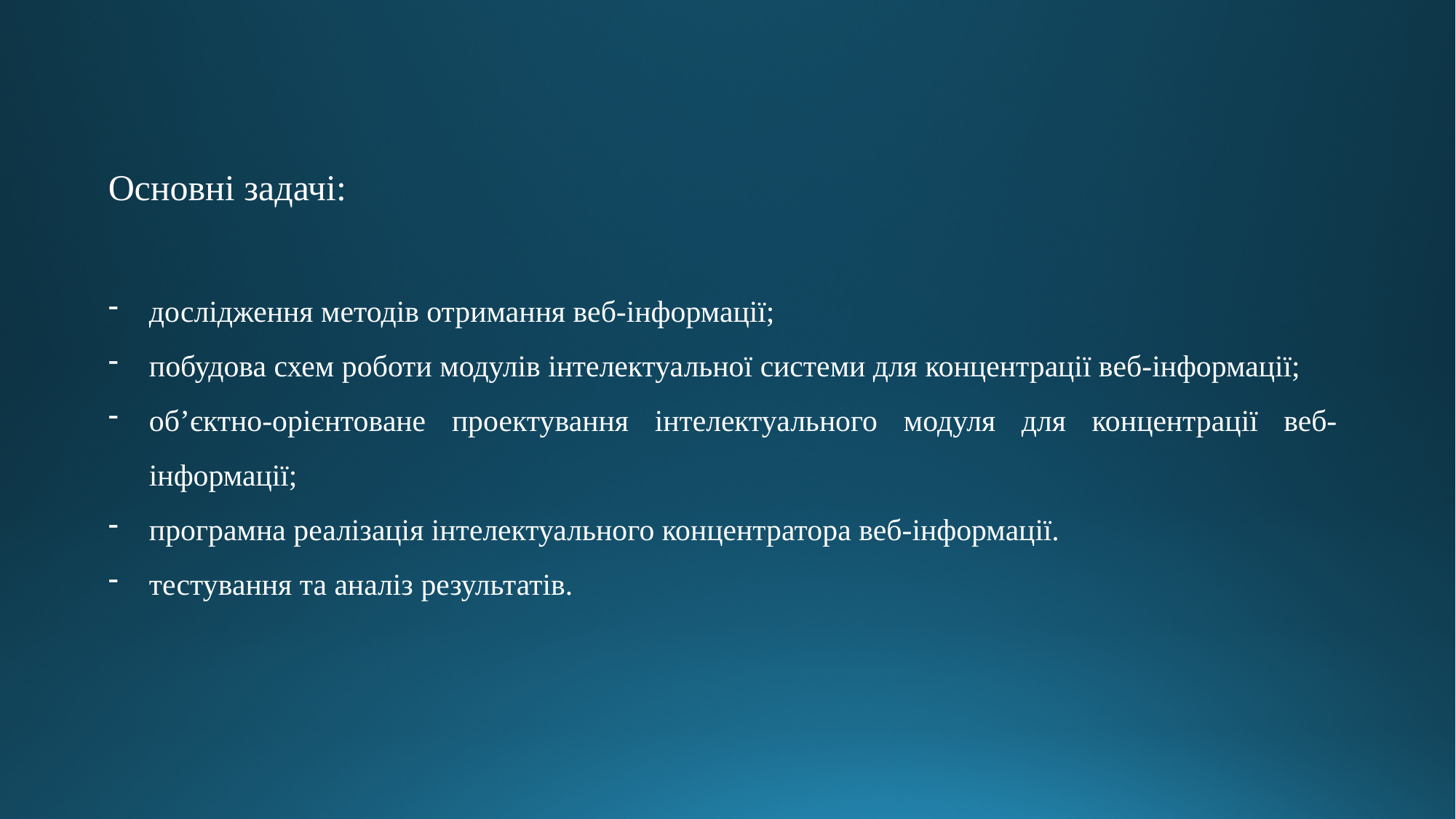

Основні задачі:

дослідження методів отримання веб-інформації;
побудова схем роботи модулів інтелектуальної системи для концентрації веб-інформації;
об’єктно-орієнтоване проектування інтелектуального модуля для концентрації веб-інформації;
програмна реалізація інтелектуального концентратора веб-інформації.
тестування та аналіз результатів.